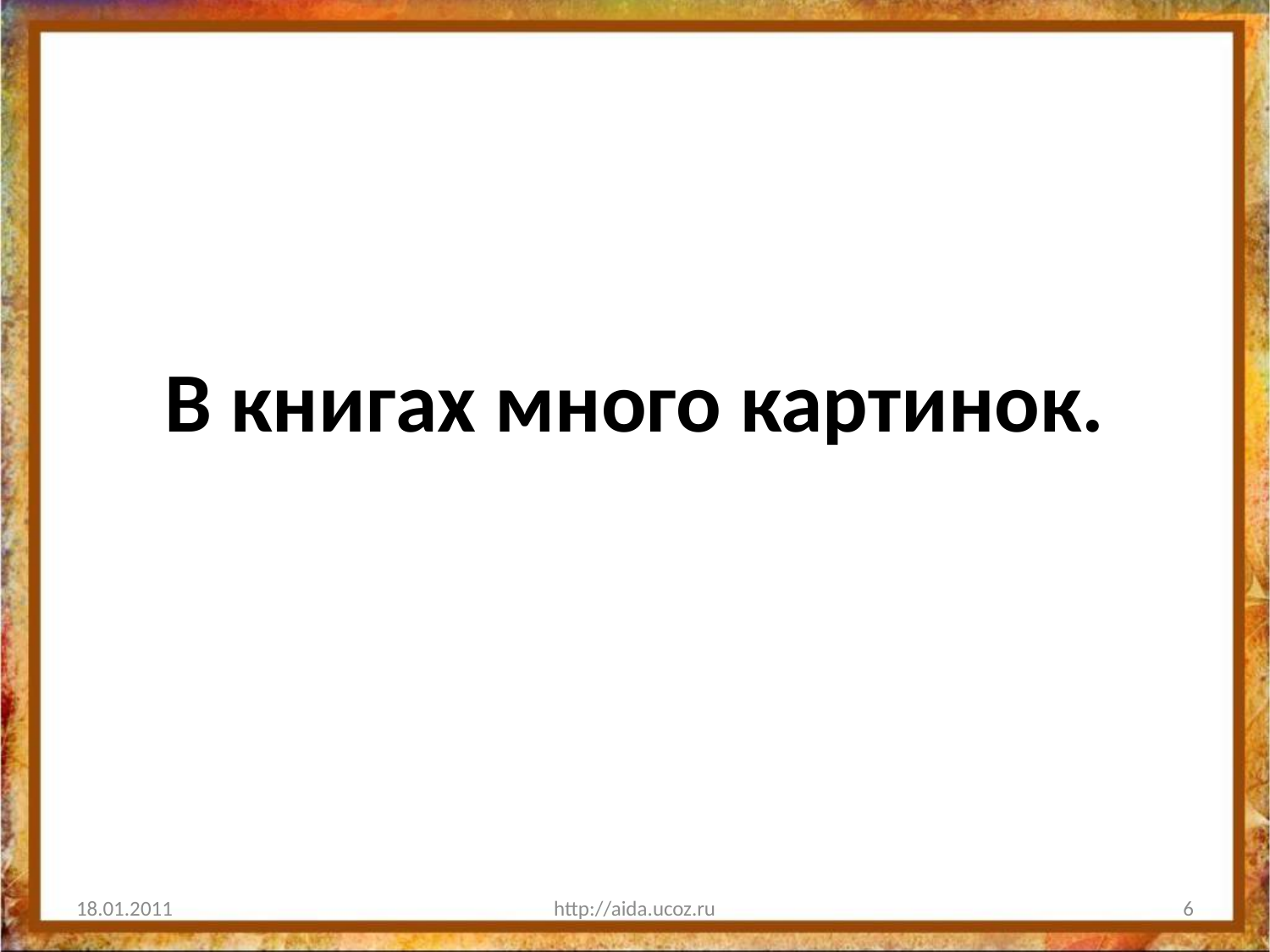

#

В книгах много картинок.
18.01.2011
http://aida.ucoz.ru
6